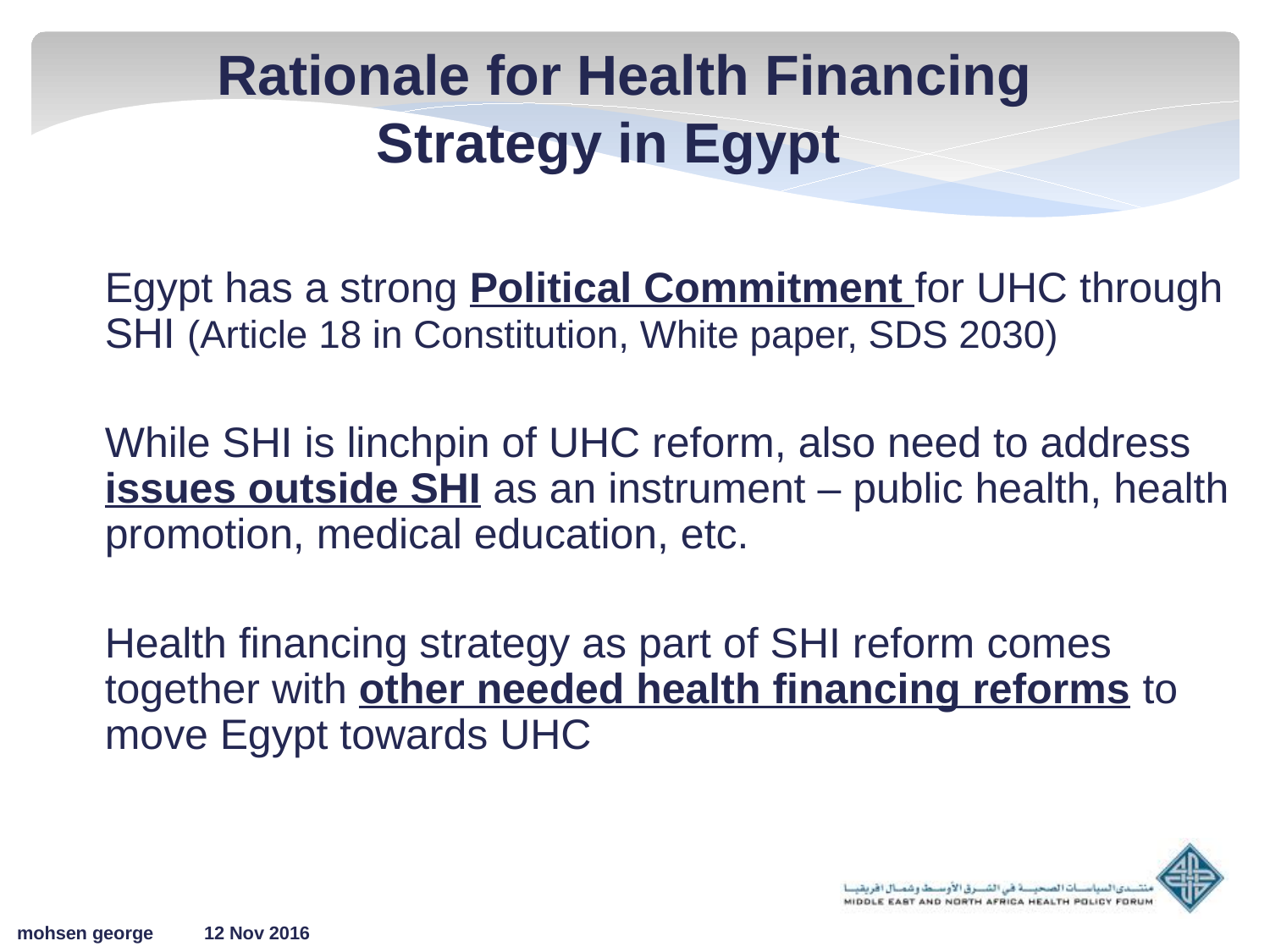

Rationale for Health Financing Strategy in Egypt
Egypt has a strong Political Commitment for UHC through SHI (Article 18 in Constitution, White paper, SDS 2030)
While SHI is linchpin of UHC reform, also need to address issues outside SHI as an instrument – public health, health promotion, medical education, etc.
Health financing strategy as part of SHI reform comes together with other needed health financing reforms to move Egypt towards UHC